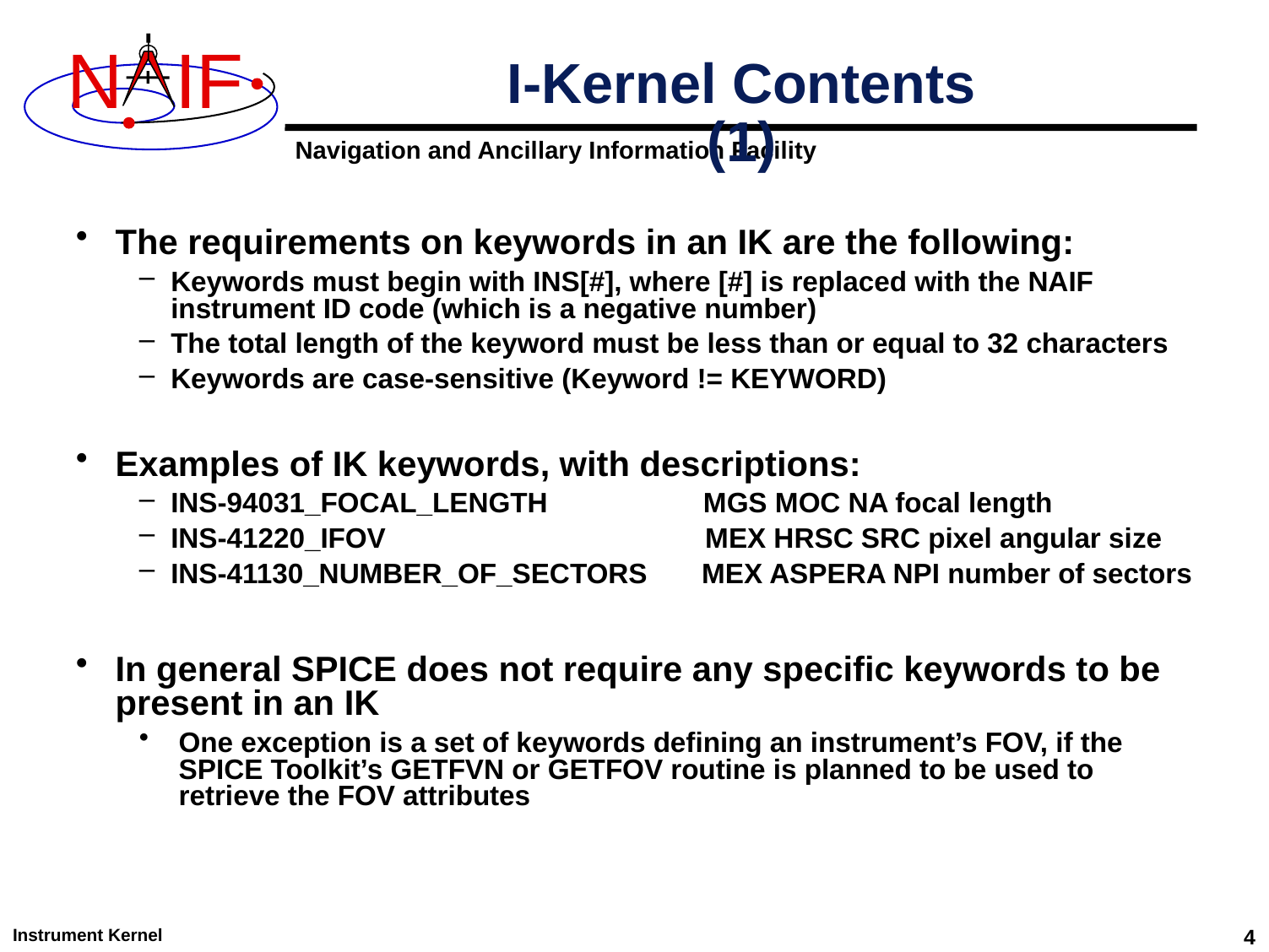

# I-Kernel Contents (1)
The requirements on keywords in an IK are the following:
Keywords must begin with INS[#], where [#] is replaced with the NAIF instrument ID code (which is a negative number)
The total length of the keyword must be less than or equal to 32 characters
Keywords are case-sensitive (Keyword != KEYWORD)

Examples of IK keywords, with descriptions:
INS-94031_FOCAL_LENGTH                    MGS MOC NA focal length
INS-41220_IFOV                                         MEX HRSC SRC pixel angular size
INS-41130_NUMBER_OF_SECTORS       MEX ASPERA NPI number of sectors

In general SPICE does not require any specific keywords to be  present in an IK
One exception is a set of keywords defining an instrument’s FOV, if the SPICE Toolkit’s GETFVN or GETFOV routine is planned to be used to retrieve the FOV attributes
Instrument Kernel
4